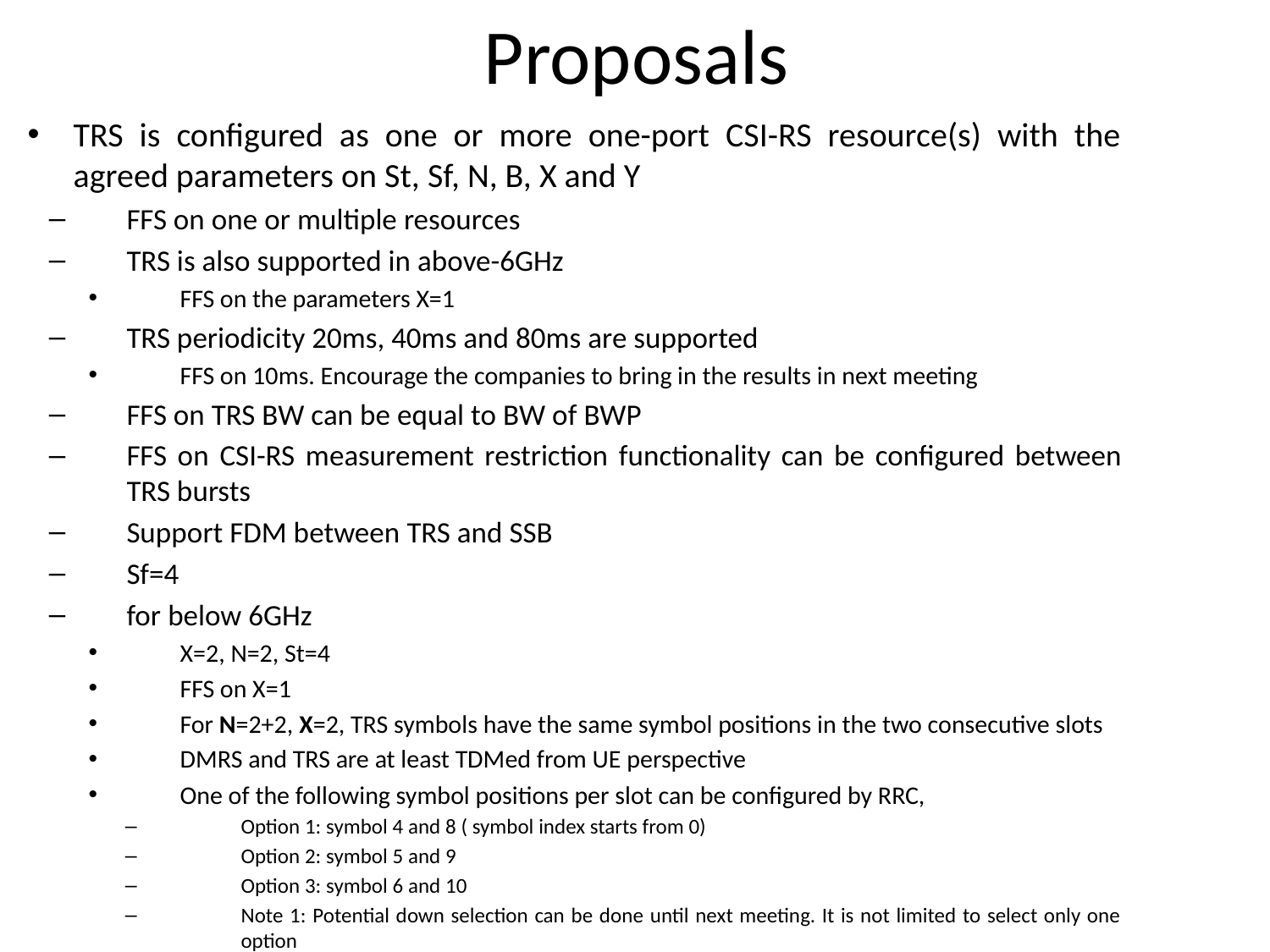

# Proposals
TRS is configured as one or more one-port CSI-RS resource(s) with the agreed parameters on St, Sf, N, B, X and Y
FFS on one or multiple resources
TRS is also supported in above-6GHz
FFS on the parameters X=1
TRS periodicity 20ms, 40ms and 80ms are supported
FFS on 10ms. Encourage the companies to bring in the results in next meeting
FFS on TRS BW can be equal to BW of BWP
FFS on CSI-RS measurement restriction functionality can be configured between TRS bursts
Support FDM between TRS and SSB
Sf=4
for below 6GHz
X=2, N=2, St=4
FFS on X=1
For N=2+2, X=2, TRS symbols have the same symbol positions in the two consecutive slots
DMRS and TRS are at least TDMed from UE perspective
One of the following symbol positions per slot can be configured by RRC,
Option 1: symbol 4 and 8 ( symbol index starts from 0)
Option 2: symbol 5 and 9
Option 3: symbol 6 and 10
Note 1: Potential down selection can be done until next meeting. It is not limited to select only one option
Note 2: RRC signaling to configure TRS as above can be related to the existing RRC signaling for DMRS, CSI-RS, etc.